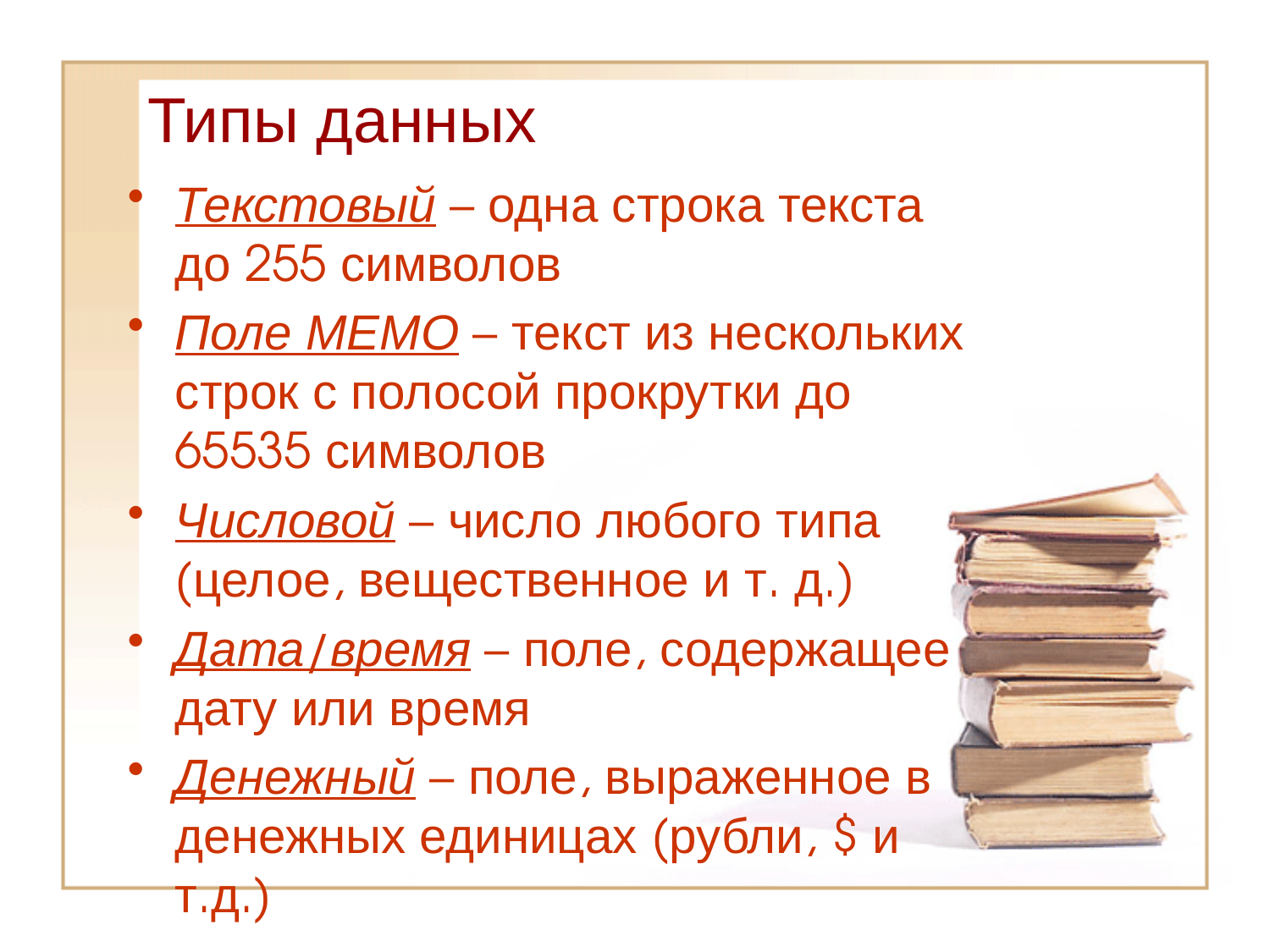

# Типы данных
Текстовый – одна строка текста до 255 символов
Поле МЕМО – текст из нескольких строк с полосой прокрутки до 65535 символов
Числовой – число любого типа (целое, вещественное и т. д.)
Дата/время – поле, содержащее дату или время
Денежный – поле, выраженное в денежных единицах (рубли, $ и т.д.)